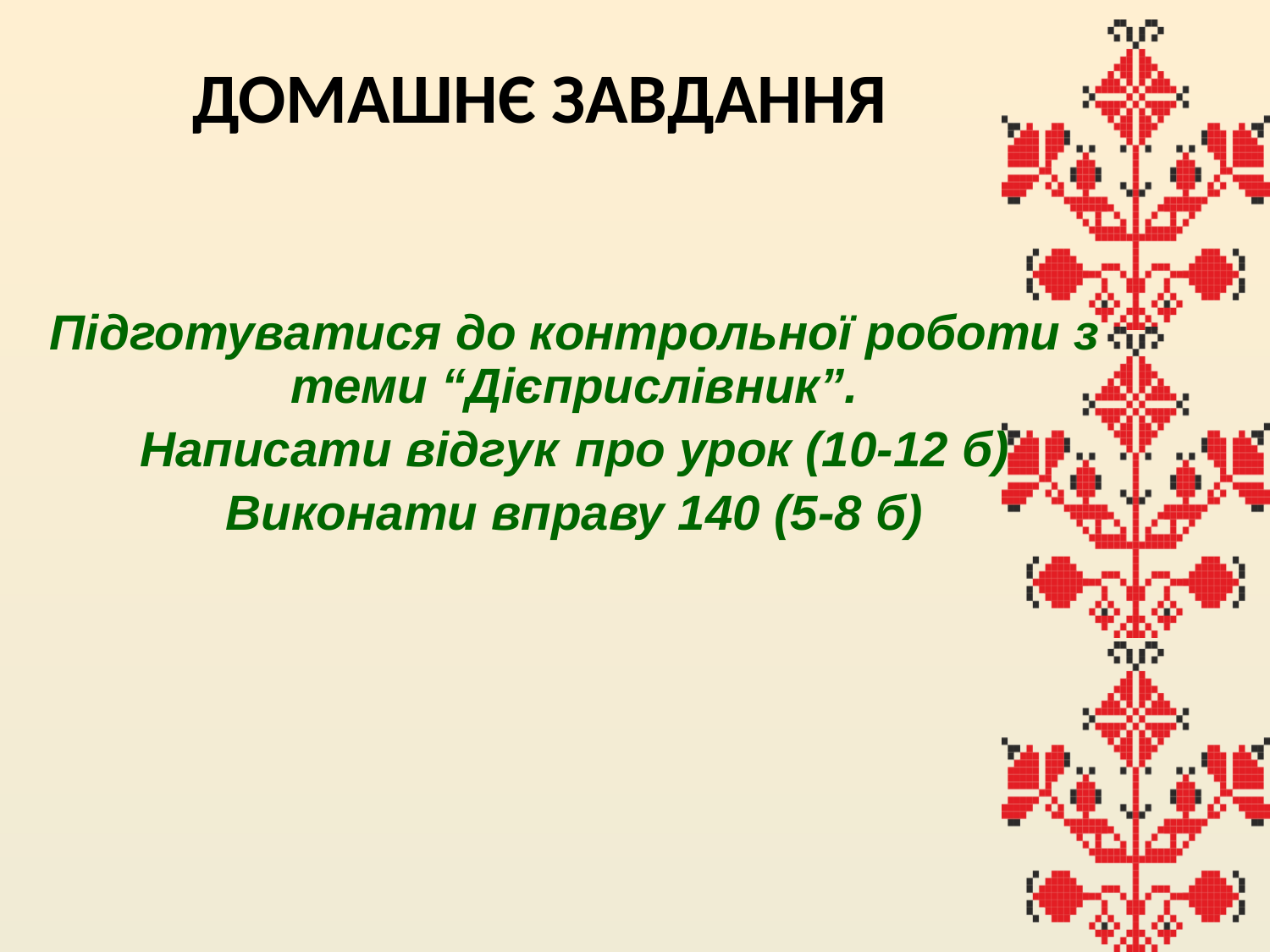

# Домашнє завдання
Підготуватися до контрольної роботи з теми “Дієприслівник”.
Написати відгук про урок (10-12 б)
Виконати вправу 140 (5-8 б)